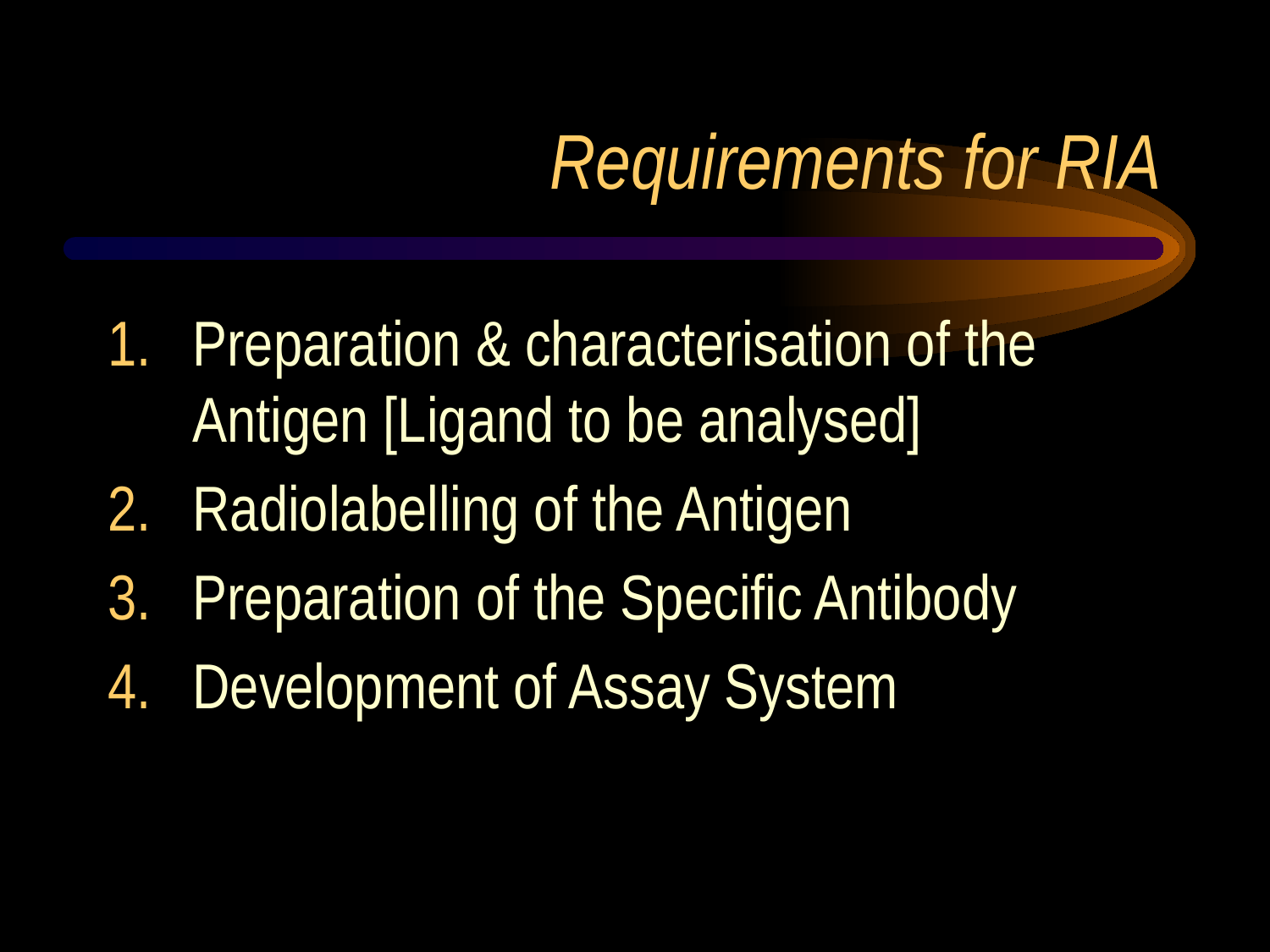

# Requirements for RIA
Preparation & characterisation of the Antigen [Ligand to be analysed]
Radiolabelling of the Antigen
Preparation of the Specific Antibody
Development of Assay System